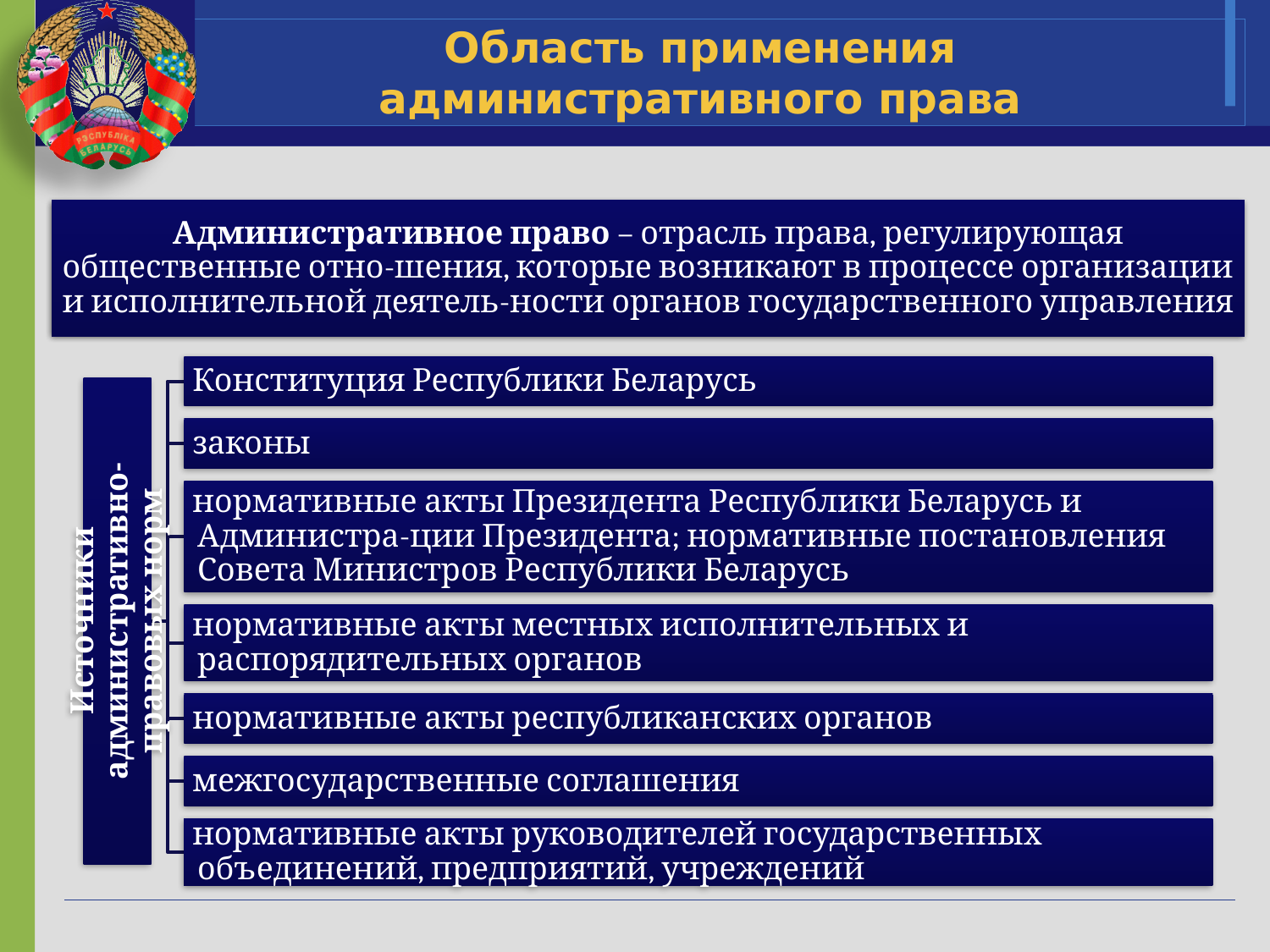

# Область применения административного права

Административное право – отрасль права, регулирующая общественные отно-шения, которые возникают в процессе организации и исполнительной деятель-ности органов государственного управления

Источники административно-правовых норм
 Конституция Республики Беларусь
 законы
 нормативные акты Президента Республики Беларусь и   Администра-ции Президента; нормативные постановления Совета Министров Республики Беларусь
 нормативные акты местных исполнительных и распорядительных органов
 нормативные акты республиканских органов
 межгосударственные соглашения
 нормативные акты руководителей государственных объединений, предприятий, учреждений